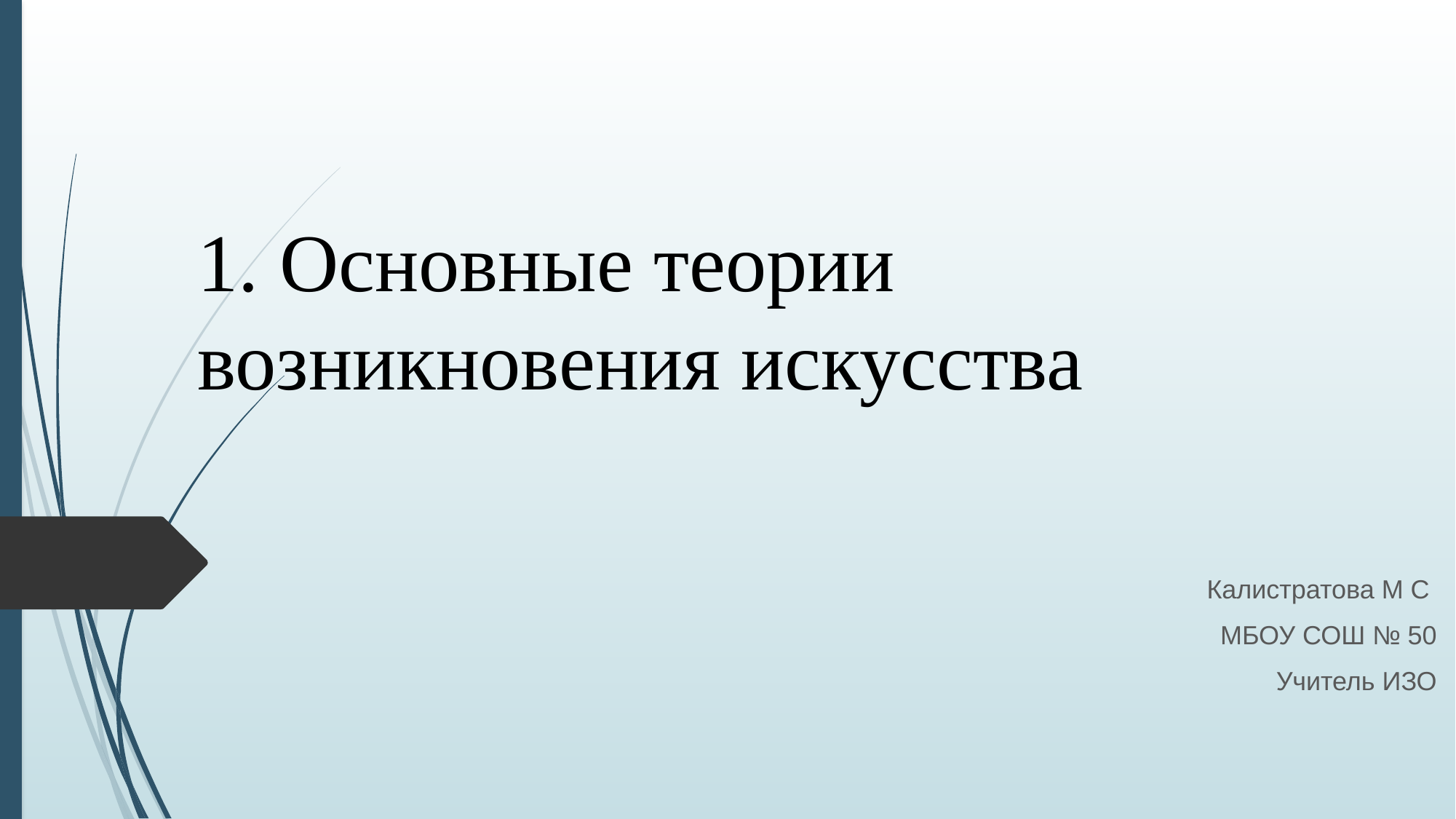

# 1. Основные теории возникновения искусства
Калистратова М С
МБОУ СОШ № 50
Учитель ИЗО